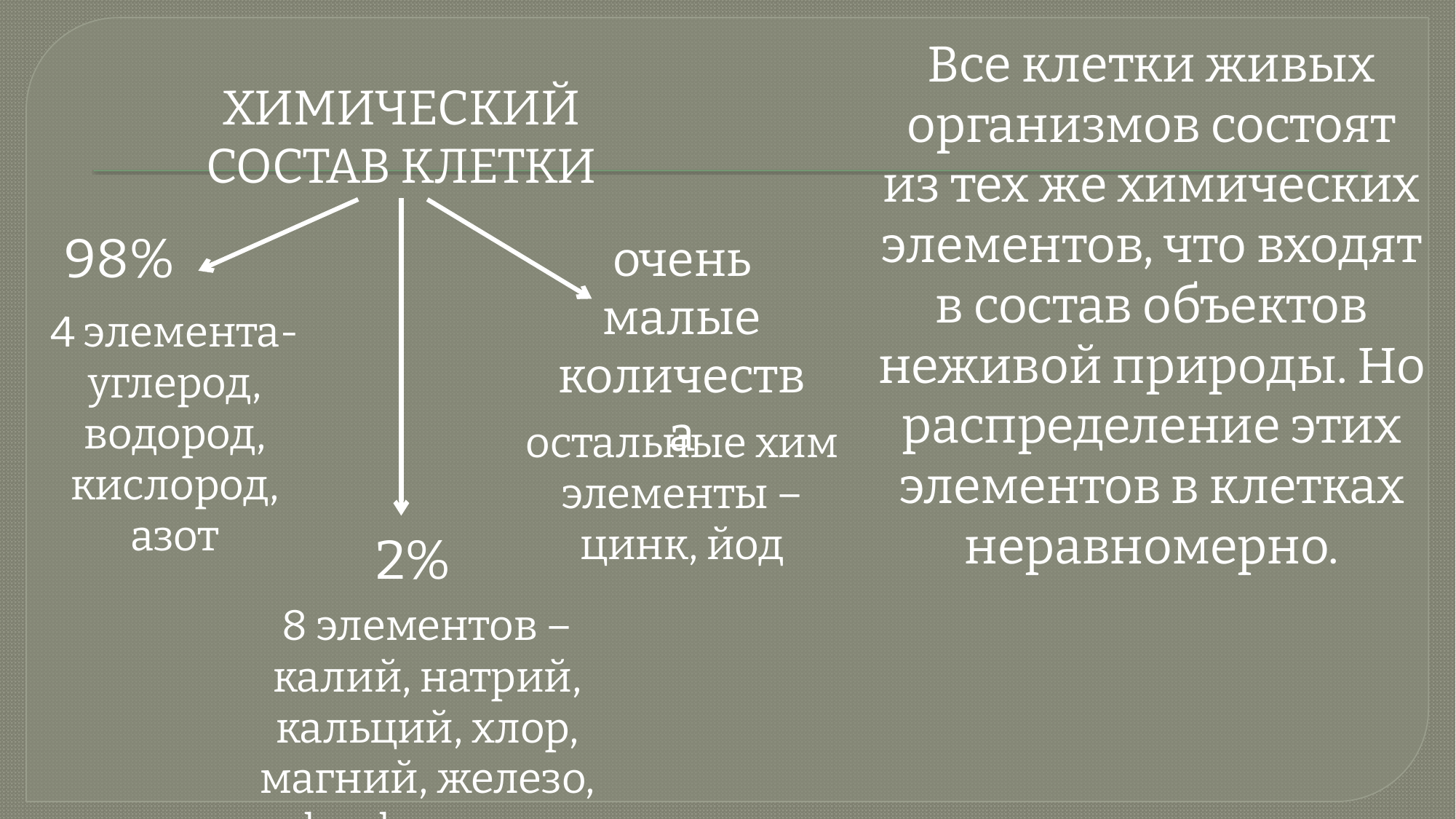

Все клетки живых организмов состоят из тех же химических элементов, что входят в состав объектов неживой природы. Но распределение этих элементов в клетках неравномерно.
ХИМИЧЕСКИЙ СОСТАВ КЛЕТКИ
98%
очень малые количества
4 элемента- углерод, водород, кислород, азот
остальные хим элементы – цинк, йод
2%
8 элементов – калий, натрий, кальций, хлор, магний, железо, фосфор, сера